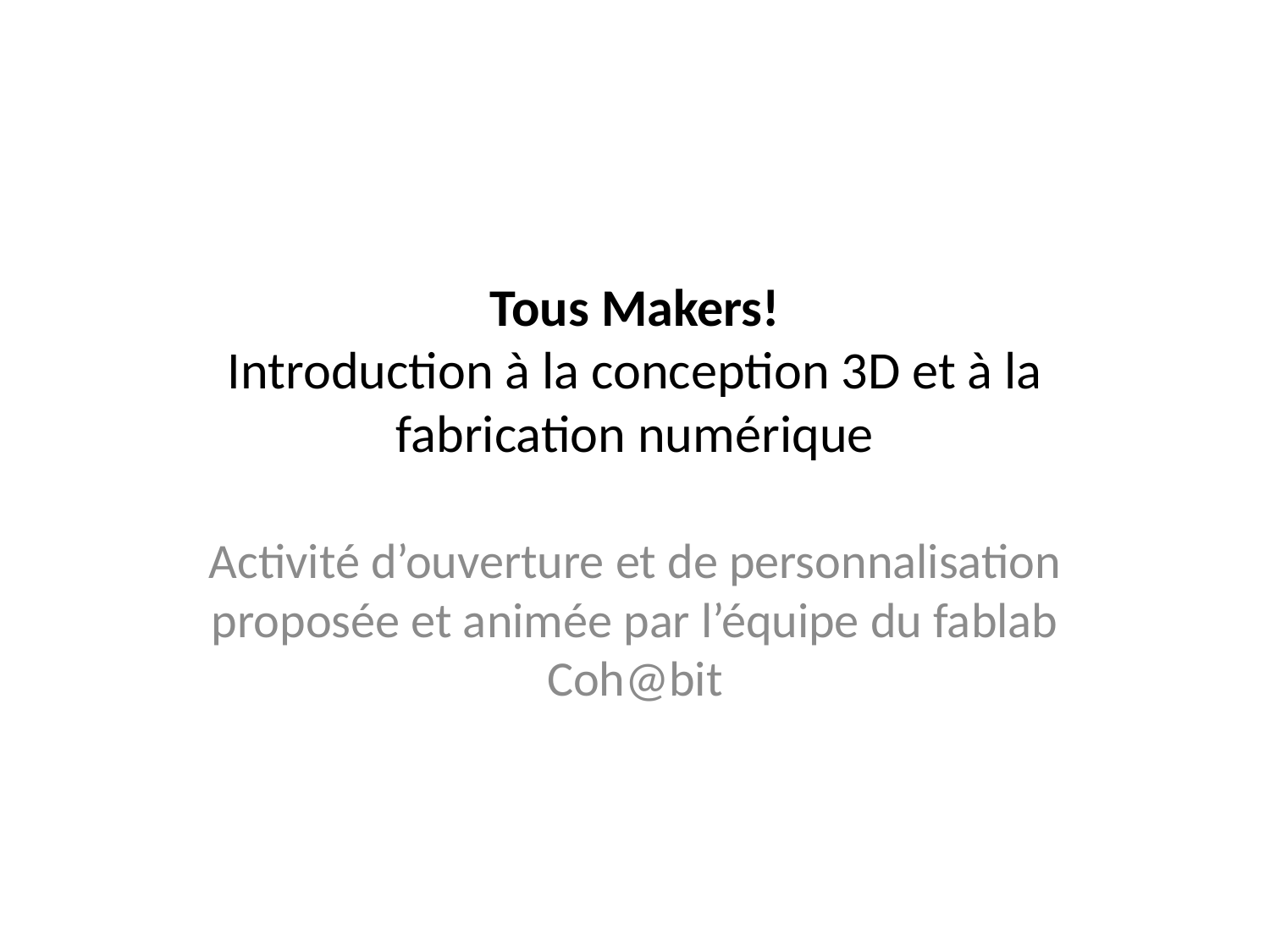

# Tous Makers! Introduction à la conception 3D et à la fabrication numérique
Activité d’ouverture et de personnalisation proposée et animée par l’équipe du fablab Coh@bit